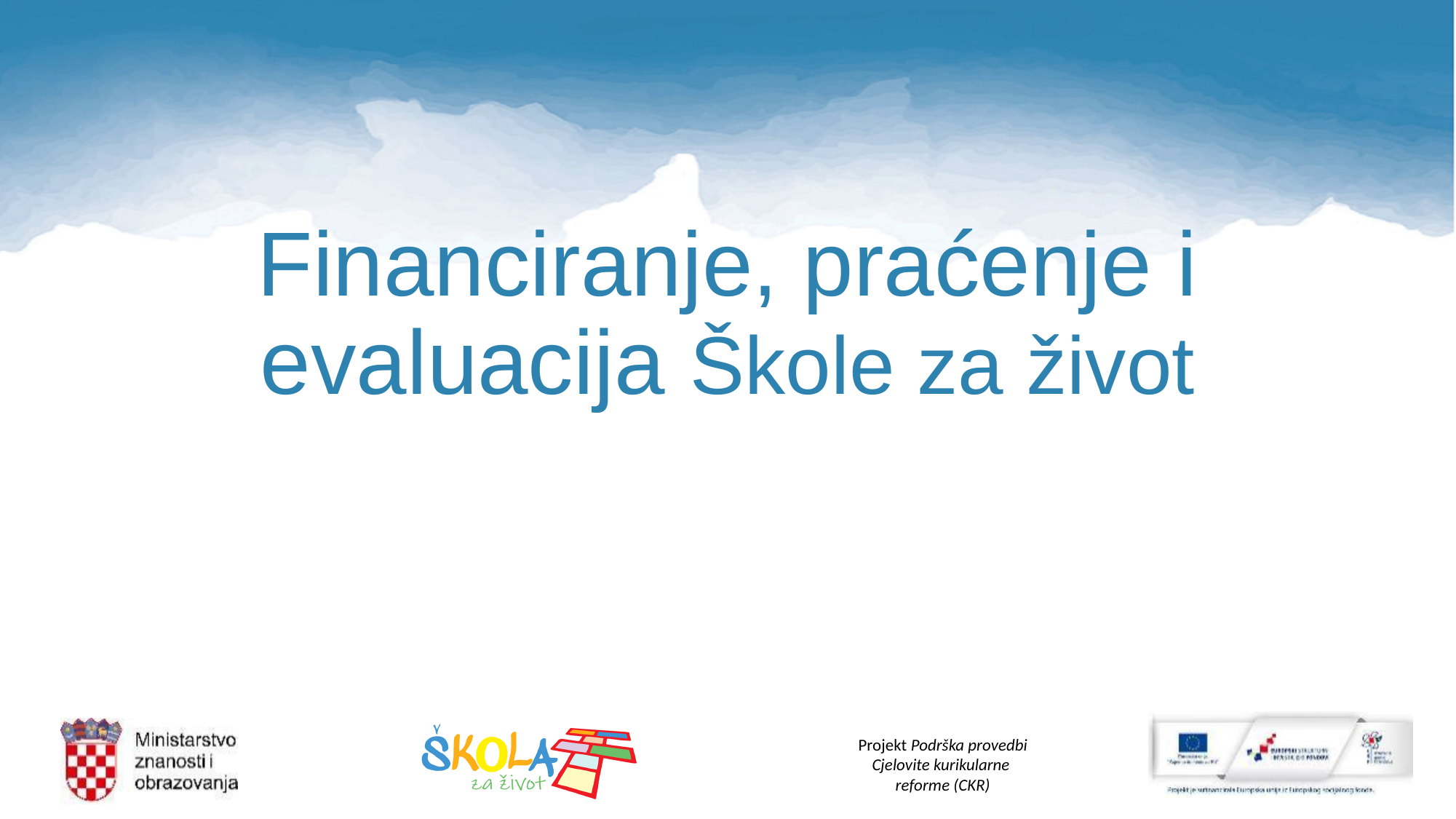

# Financiranje, praćenje i evaluacija Škole za život